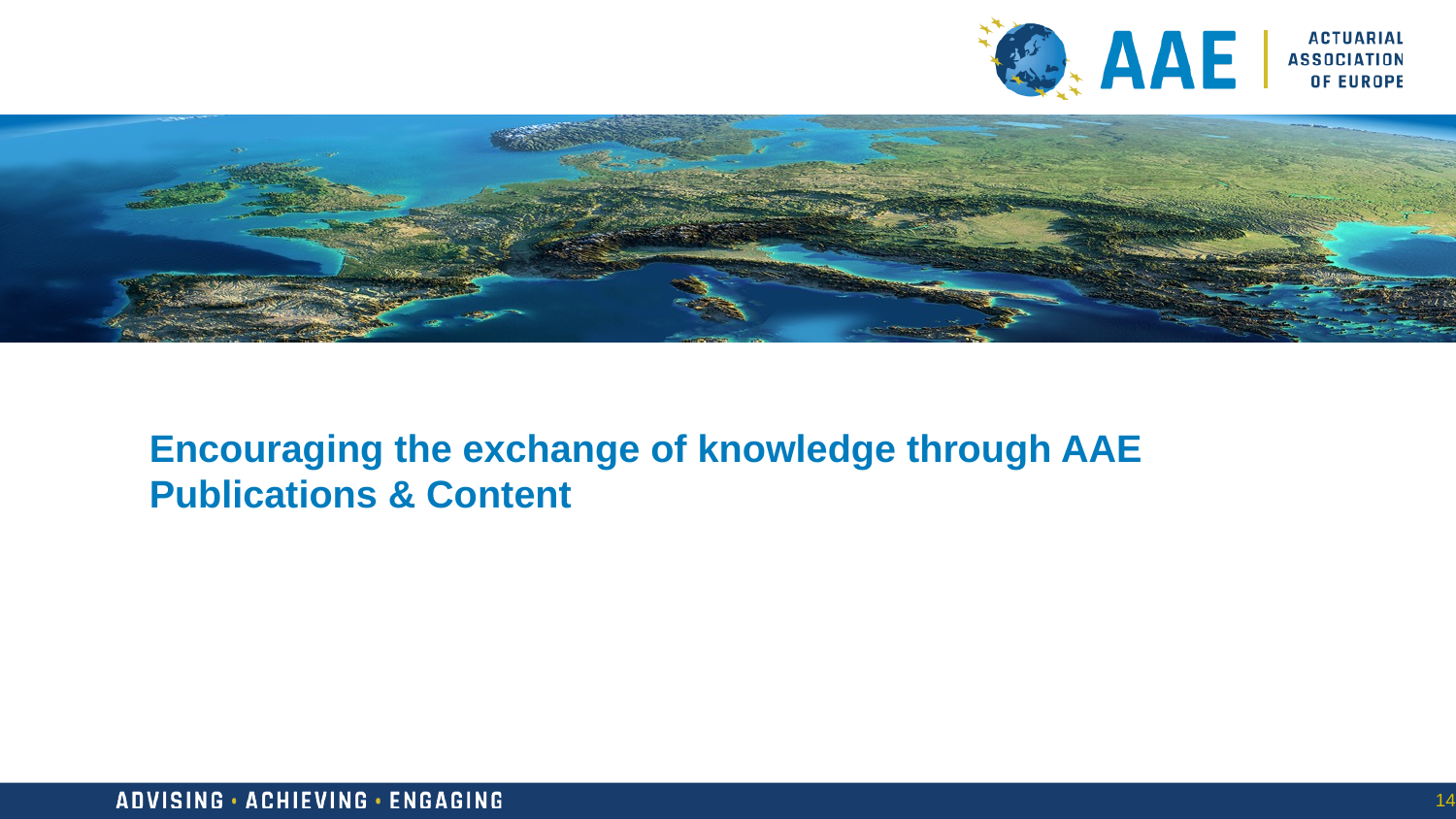

# Encouraging the exchange of knowledge through AAE Publications & Content
14